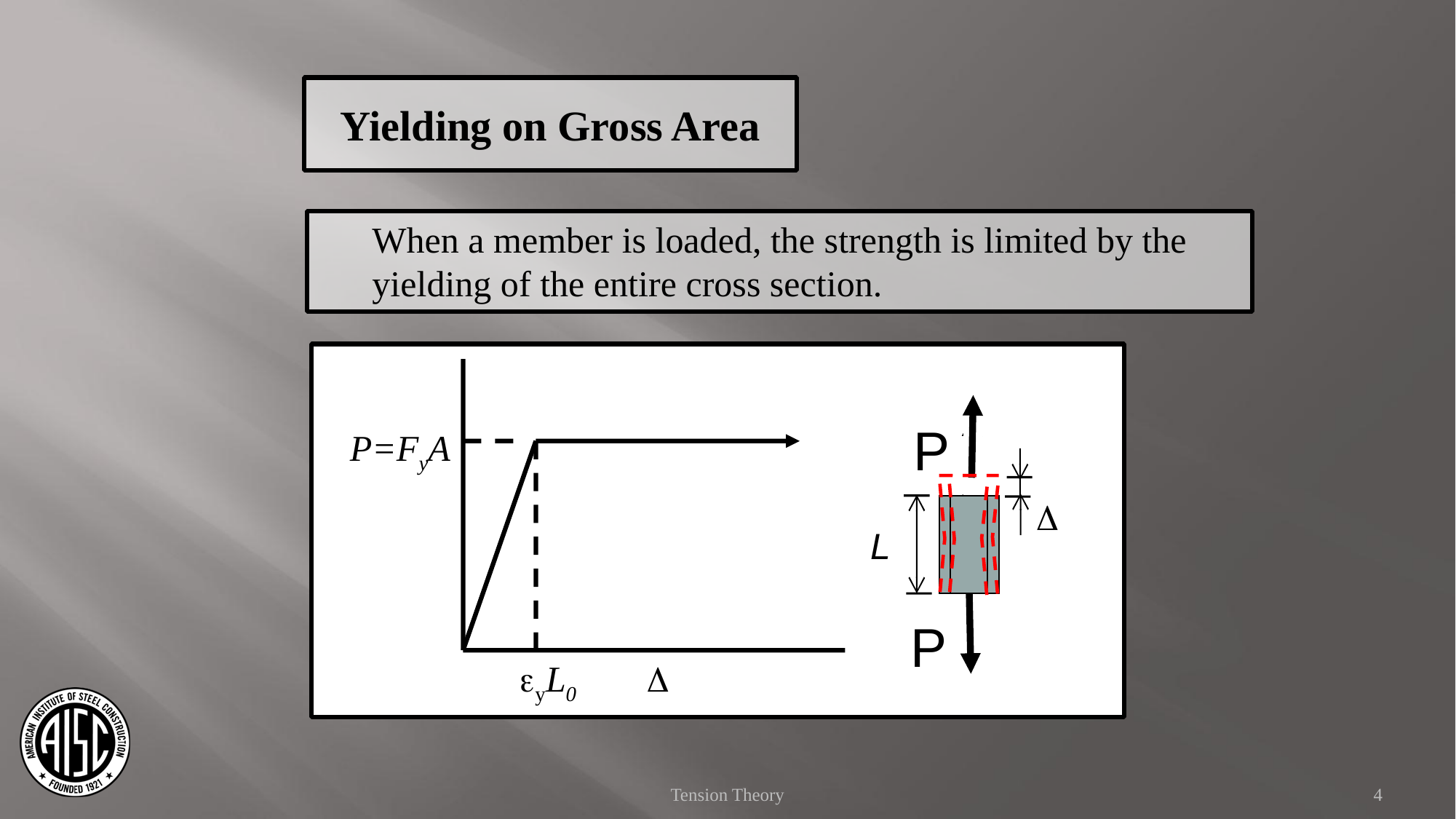

Yielding on Gross Area
When a member is loaded, the strength is limited by the yielding of the entire cross section.

P

P=FyA

Δ

L

P

εyL0
Δ
Tension Theory
4